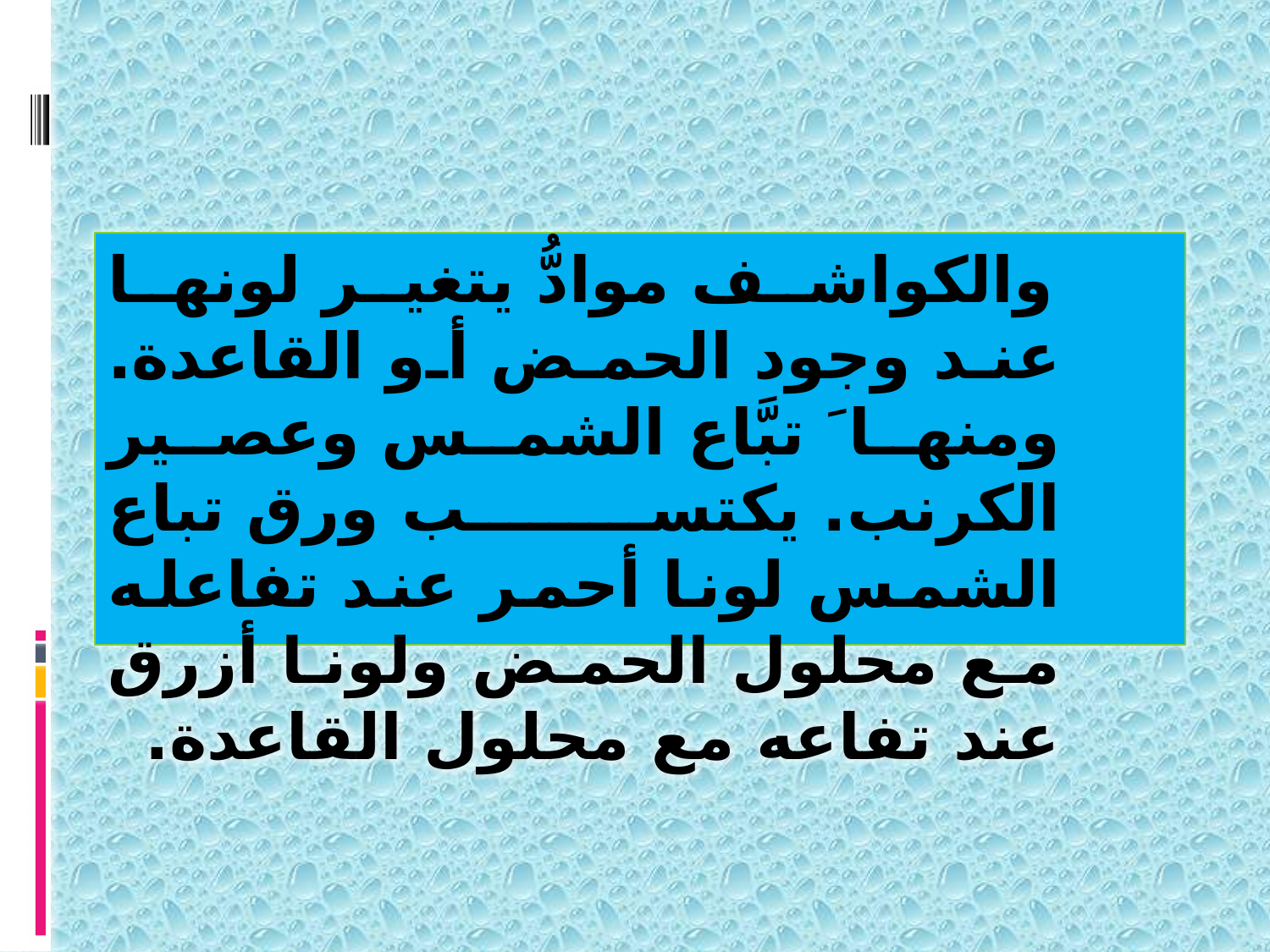

والكواشف موادُّ يتغير لونها عند وجود الحمض أو القاعدة. ومنها َ تبَّاع الشمس وعصير الكرنب. يكتسب ورق تباع الشمس لونا أحمر عند تفاعله مع محلول الحمض ولونا أزرق عند تفاعه مع محلول القاعدة.